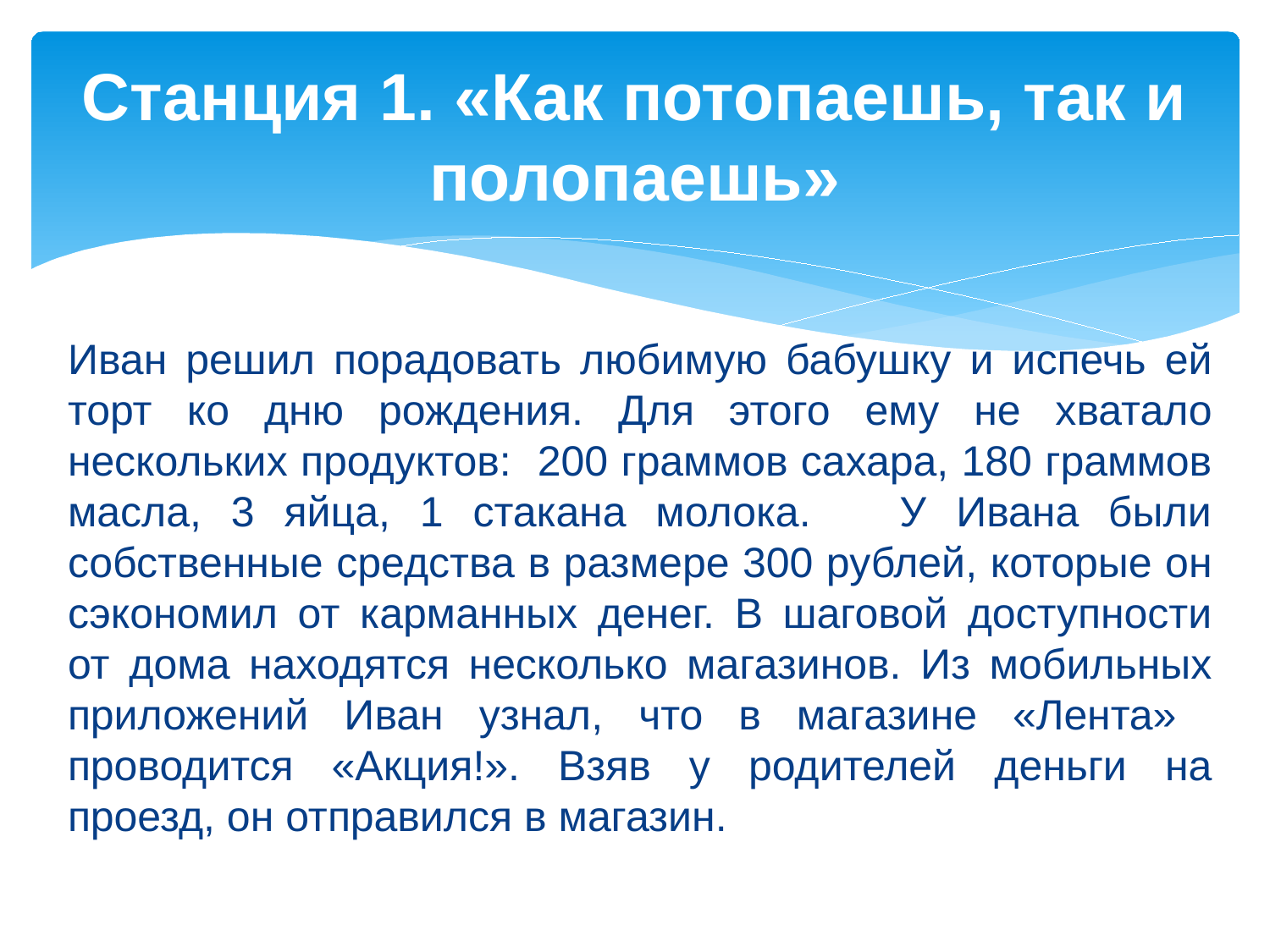

# Станция 1. «Как потопаешь, так и полопаешь»
Иван решил порадовать любимую бабушку и испечь ей торт ко дню рождения. Для этого ему не хватало нескольких продуктов:  200 граммов сахара, 180 граммов масла, 3 яйца, 1 стакана молока.   У Ивана были собственные средства в размере 300 рублей, которые он сэкономил от карманных денег. В шаговой доступности от дома находятся несколько магазинов. Из мобильных приложений Иван узнал, что в магазине «Лента»  проводится «Акция!». Взяв у родителей деньги на проезд, он отправился в магазин.